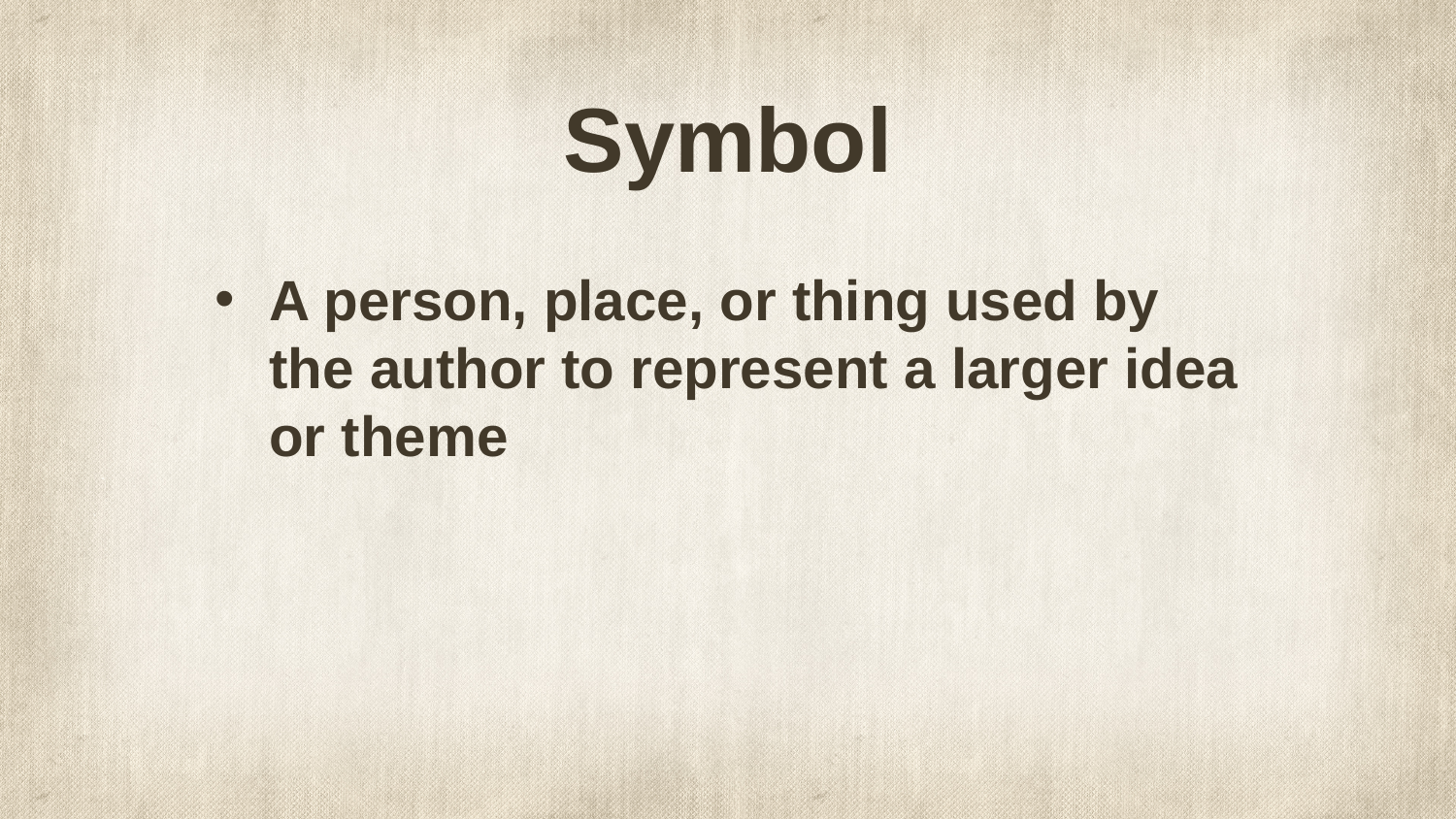

# Symbol
A person, place, or thing used by the author to represent a larger idea or theme